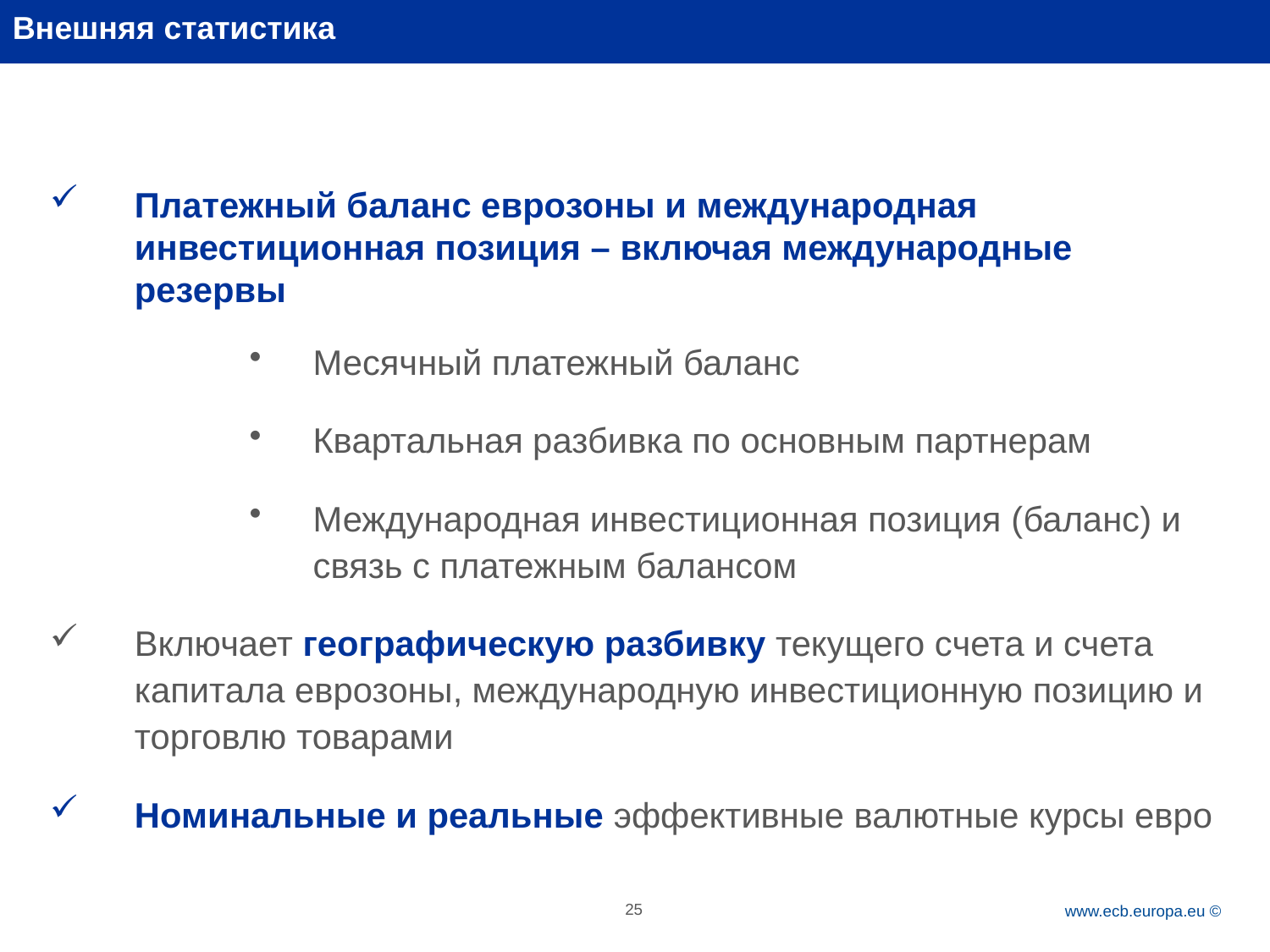

Внешняя статистика
Платежный баланс еврозоны и международная инвестиционная позиция – включая международные резервы
Месячный платежный баланс
Квартальная разбивка по основным партнерам
Международная инвестиционная позиция (баланс) и связь с платежным балансом
Включает географическую разбивку текущего счета и счета капитала еврозоны, международную инвестиционную позицию и торговлю товарами
Номинальные и реальные эффективные валютные курсы евро

25